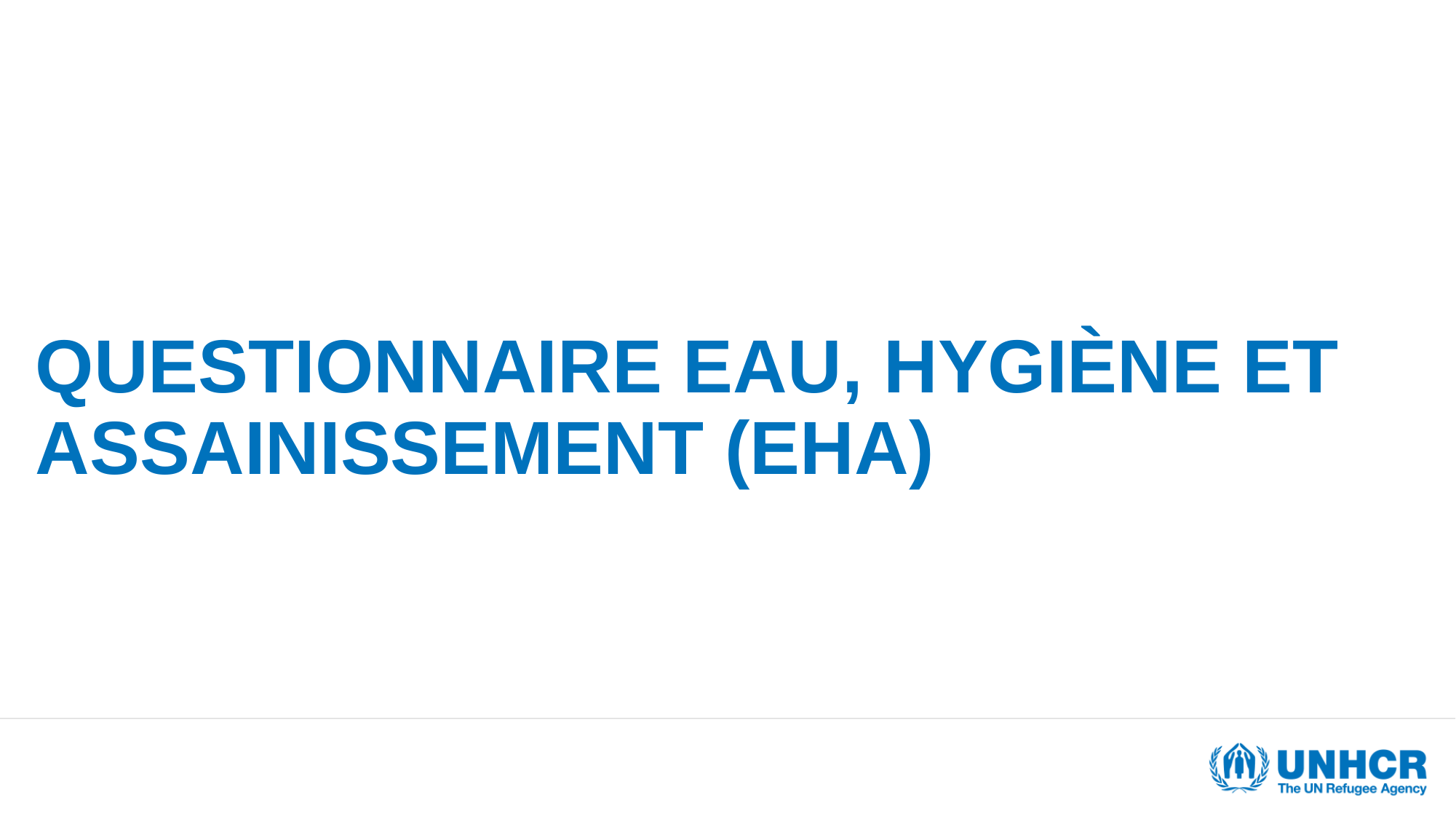

# Questionnaire Eau, Hygiène et Assainissement (EHA)